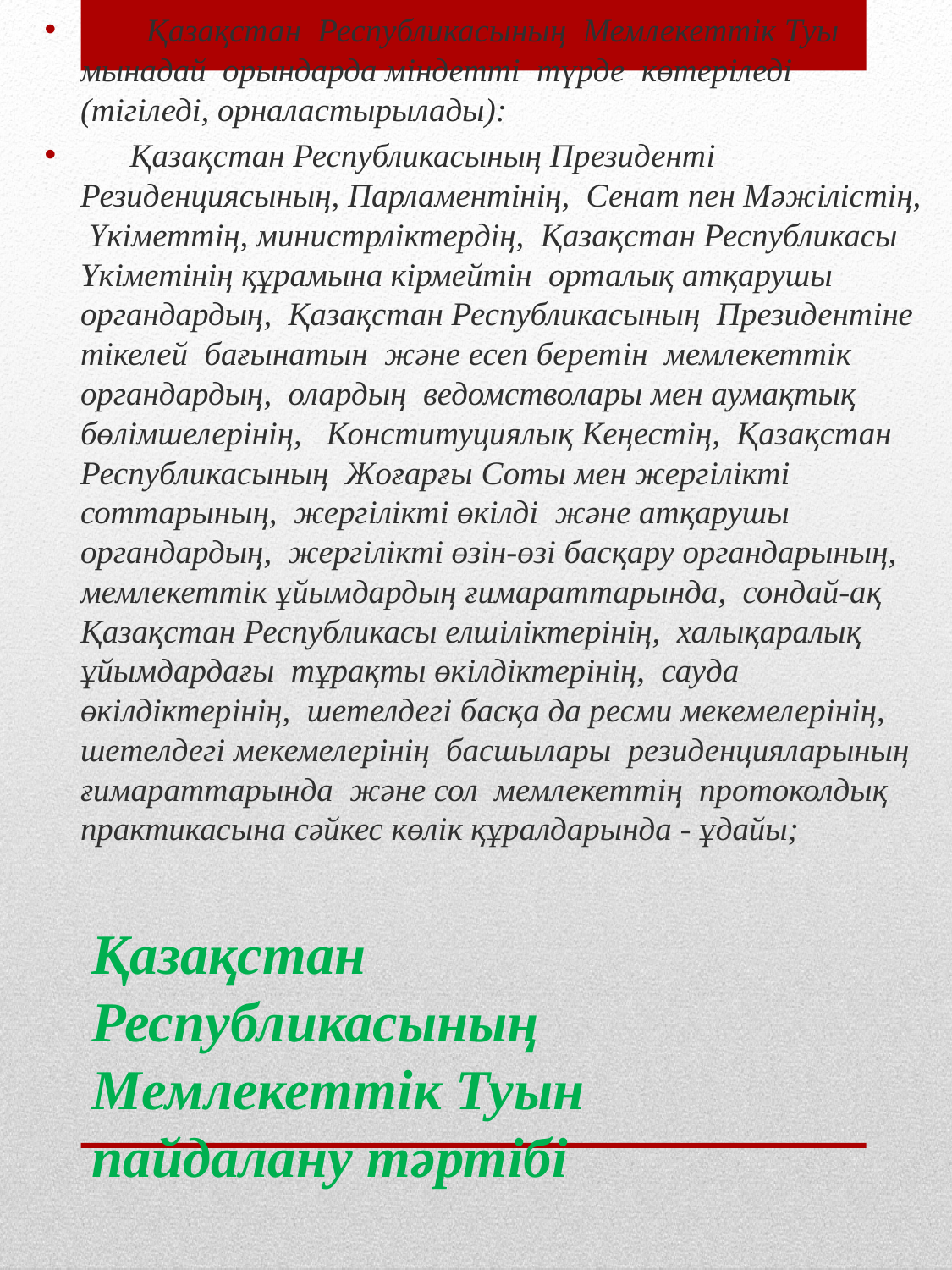

Қазақстан  Республикасының  Мемлекеттiк Туы  мынадай  орындарда мiндеттi  түрде  көтерiледi  (тiгiледi, орналастырылады):
      Қазақстан Республикасының Президентi Резиденциясының, Парламентiнiң,  Сенат пен Мәжiлiстiң,  Үкiметтiң, министрлiктердiң,  Қазақстан Республикасы Үкiметiнiң құрамына кiрмейтiн  орталық атқарушы органдардың,  Қазақстан Республикасының  Президентiне тiкелей  бағынатын  және есеп беретiн  мемлекеттiк органдардың,  олардың  ведомстволары мен аумақтық   бөлiмшелерiнiң,   Конституциялық Кеңестiң,  Қазақстан Республикасының  Жоғарғы Соты мен жергiлiктi соттарының,  жергiлiктi өкiлдi  және атқарушы органдардың,  жергiлiктi өзiн-өзi басқару органдарының,  мемлекеттiк ұйымдардың ғимараттарында,  сондай-ақ  Қазақстан Республикасы елшiлiктерiнiң,  халықаралық ұйымдардағы  тұрақты өкiлдiктерiнiң,  сауда өкiлдiктерiнiң,  шетелдегi басқа да ресми мекемелерiнiң,  шетелдегi мекемелерiнiң  басшылары  резиденцияларының  ғимараттарында  және сол  мемлекеттiң  протоколдық  практикасына сәйкес көлiк құралдарында - ұдайы;

# Қазақстан Республикасының Мемлекеттiк Туын пайдалану тәртiбi